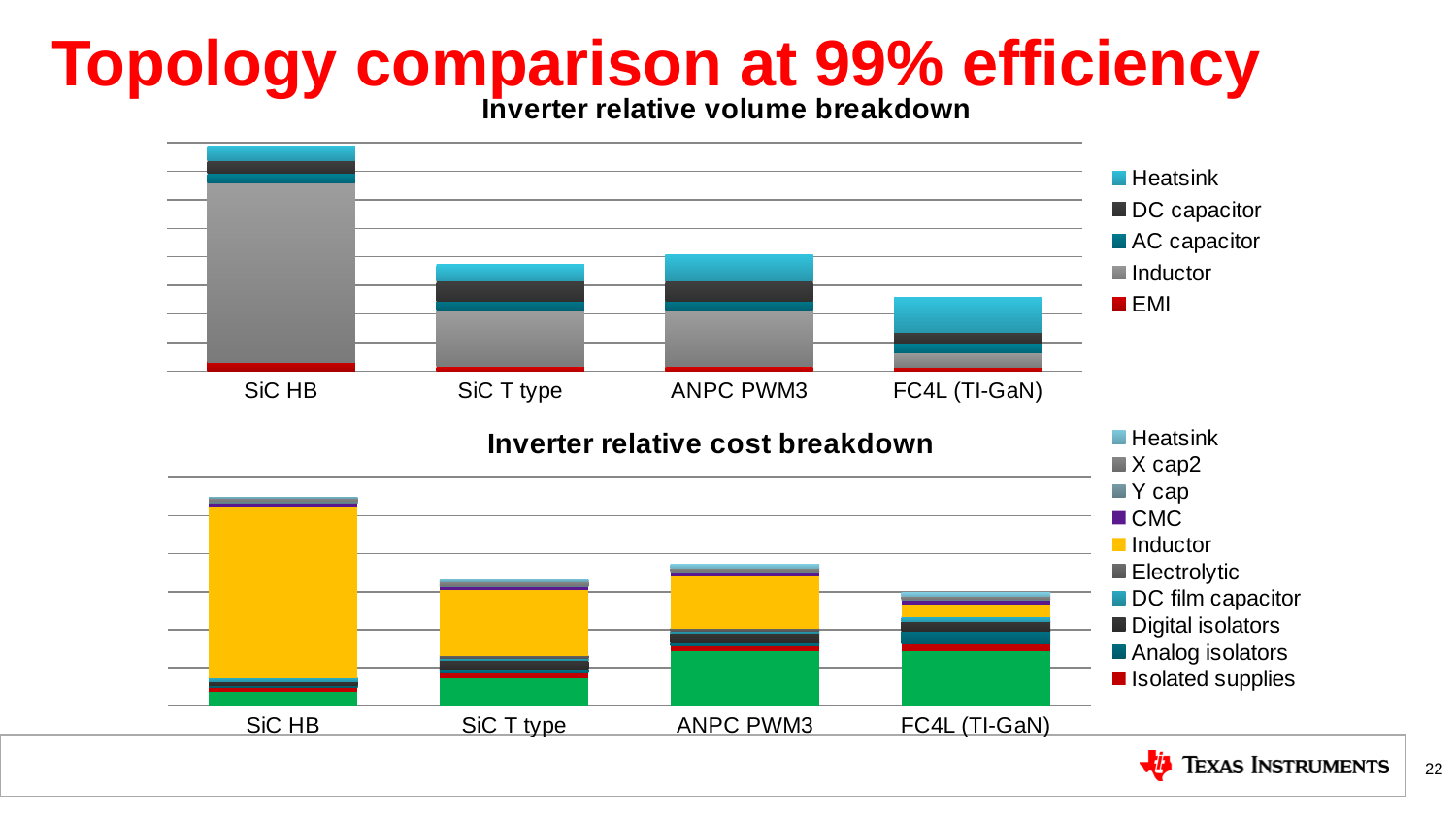

# Topology comparison at 99% efficiency

### Chart: Inverter relative volume breakdown

| Category | EMI | Inductor | AC capacitor | DC capacitor | Heatsink |
|---|---|---|---|---|---|
| SiC HB | 3.189 | 62.9 | 3.11 | 4.545 | 5.213 |
| SiC T type | 1.732 | 19.648 | 3.168 | 6.92 | 5.976 |
| ANPC PWM3 | 1.732 | 19.648 | 3.168 | 6.92 | 9.122 |
| FC4L (TI-GaN) | 1.275 | 5.14 | 3.003 | 4.185 | 12.338 |

### Chart: Inverter relative cost breakdown

| Category | Device | Isolated supplies | Analog isolators | Digital isolators | DC film capacitor | Electrolytic | Inductor | CMC | Y cap | X cap2 | Heatsink |
|---|---|---|---|---|---|---|---|---|---|---|---|
| SiC HB | 18.9 | 5.17 | 2.29 | 5.76 | 4.24 | 0.0 | 225.4 | 5.2 | 1.73 | 4.0 | 1.77 |
| SiC T type | 36.9 | 6.6 | 4.59 | 11.52 | 3.23 | 3.07 | 86.16 | 4.94 | 1.73 | 4.12 | 3.21 |
| ANPC PWM3 | 72.0 | 6.6 | 4.59 | 12.6 | 2.62 | 3.07 | 69.24 | 5.0 | 1.73 | 4.05 | 4.9 |
| FC4L (TI-GaN) | 72.0 | 10.2 | 16.05 | 12.6 | 5.78 | 0.0 | 16.87 | 4.87 | 1.73 | 3.92 | 4.97 |
22